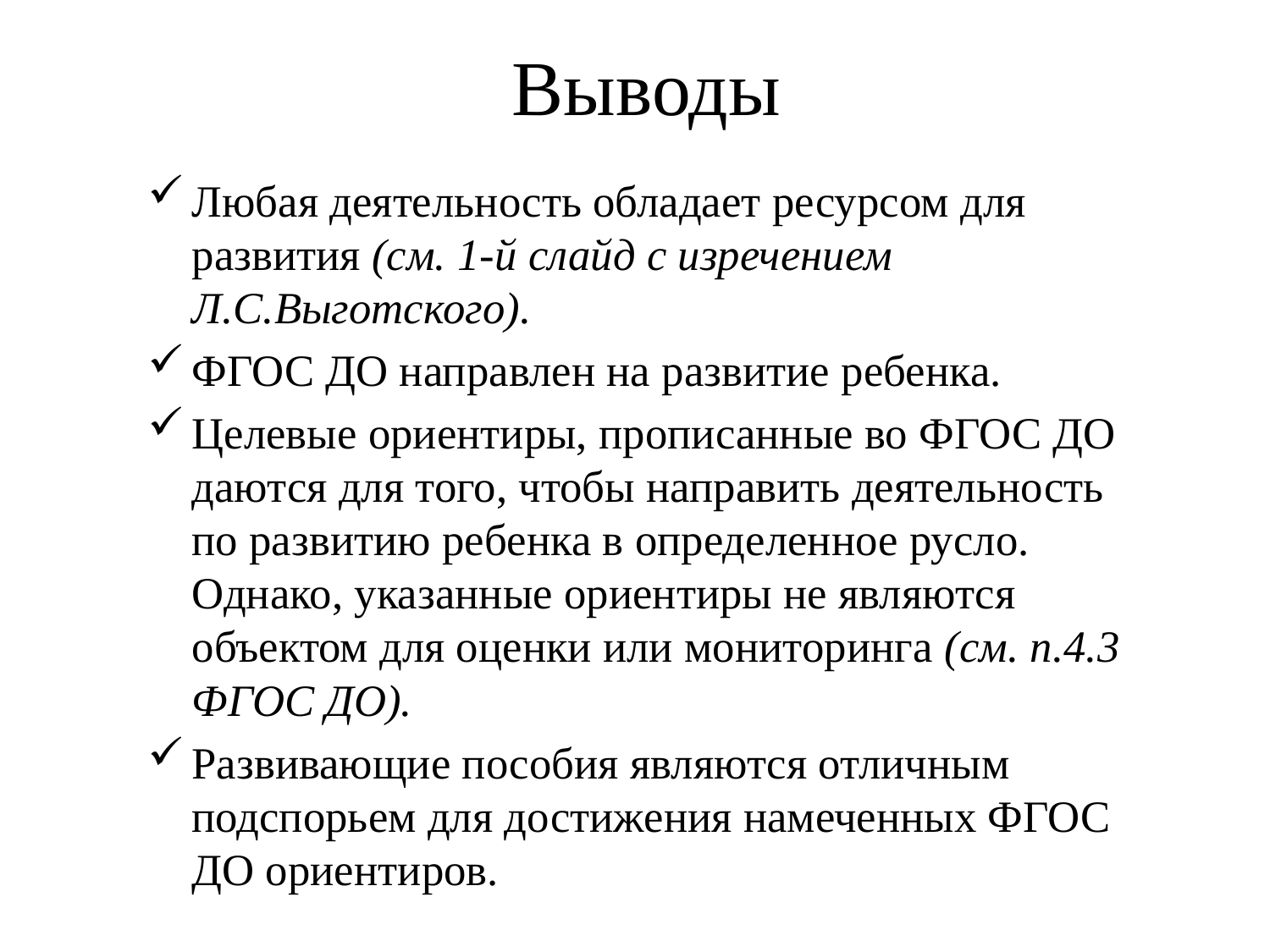

# Выводы
Любая деятельность обладает ресурсом для развития (см. 1-й слайд с изречением Л.С.Выготского).
ФГОС ДО направлен на развитие ребенка.
Целевые ориентиры, прописанные во ФГОС ДО даются для того, чтобы направить деятельность по развитию ребенка в определенное русло. Однако, указанные ориентиры не являются объектом для оценки или мониторинга (см. п.4.3 ФГОС ДО).
Развивающие пособия являются отличным подспорьем для достижения намеченных ФГОС ДО ориентиров.